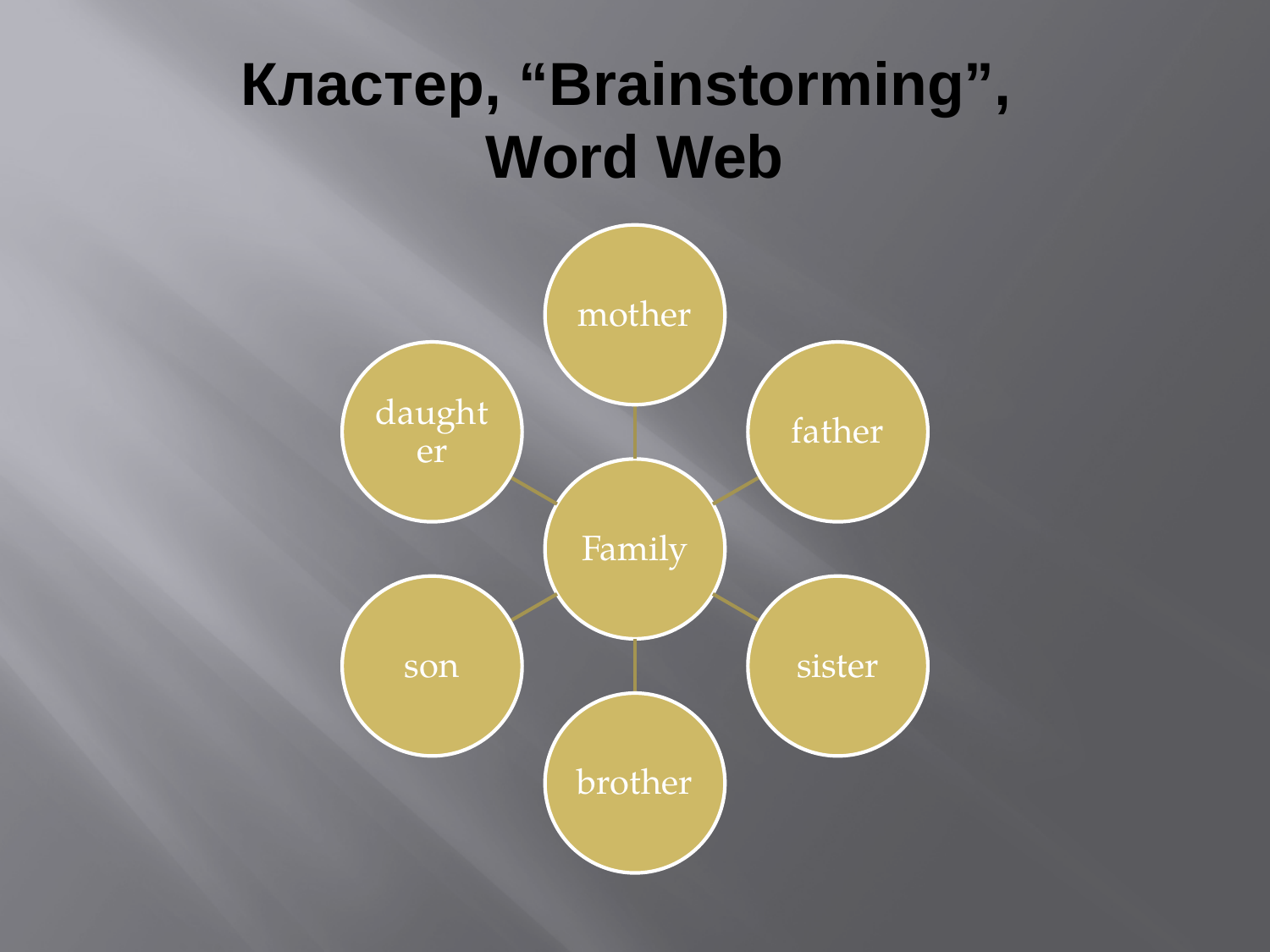

# Кластер, “Brainstorming”, Word Web
Family

mother

father

sister

brother

son

daughter